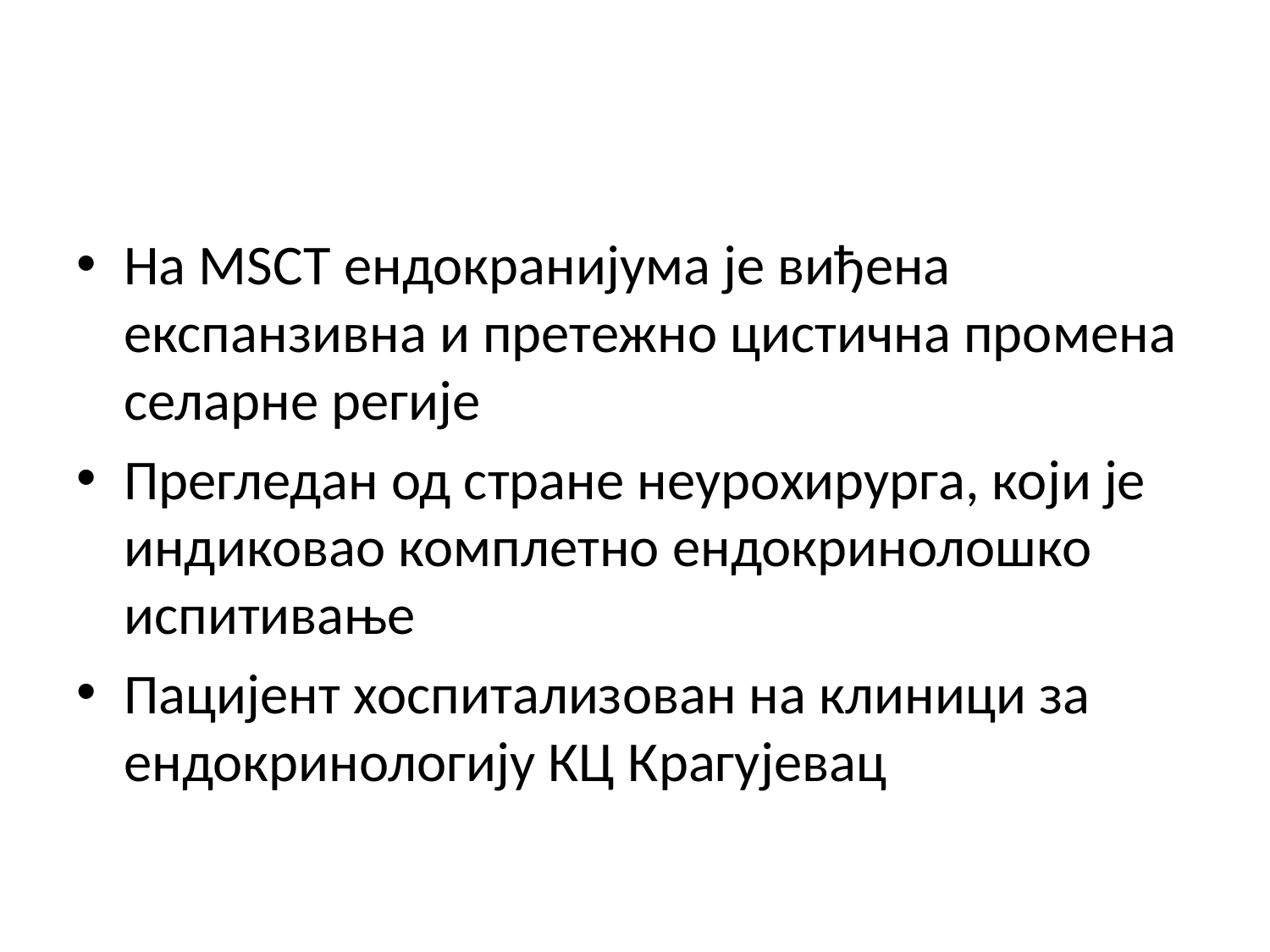

#
На MSCT ендокранијума је виђена експанзивна и претежно цистична промена селарне регије
Прегледан од стране неурохирурга, који је индиковао комплетно ендокринолошко испитивање
Пацијент хоспитализован на клиници за ендокринологију КЦ Крагујевац